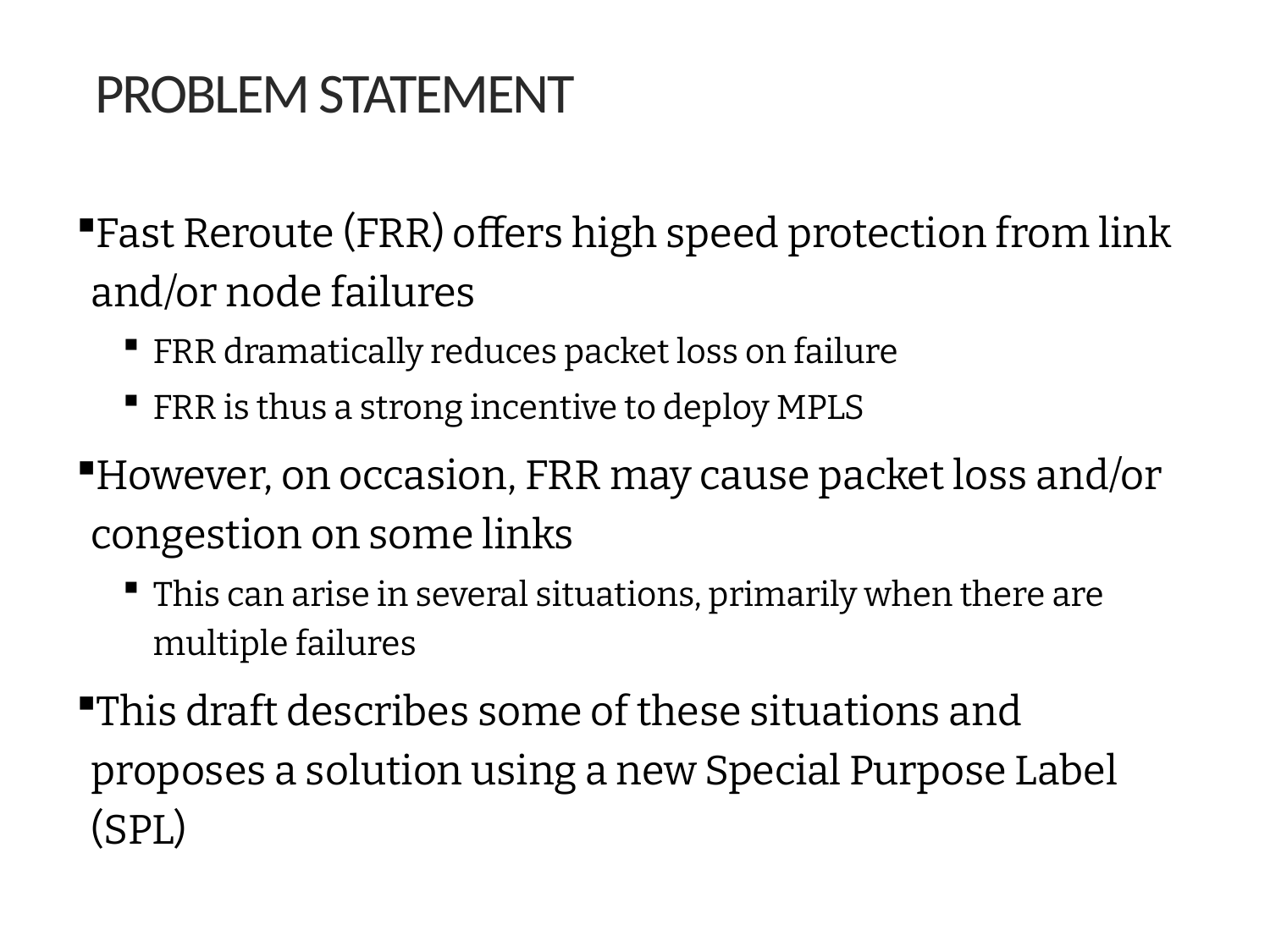

# Problem Statement
Fast Reroute (FRR) offers high speed protection from link and/or node failures
FRR dramatically reduces packet loss on failure
FRR is thus a strong incentive to deploy MPLS
However, on occasion, FRR may cause packet loss and/or congestion on some links
This can arise in several situations, primarily when there are multiple failures
This draft describes some of these situations and proposes a solution using a new Special Purpose Label (SPL)